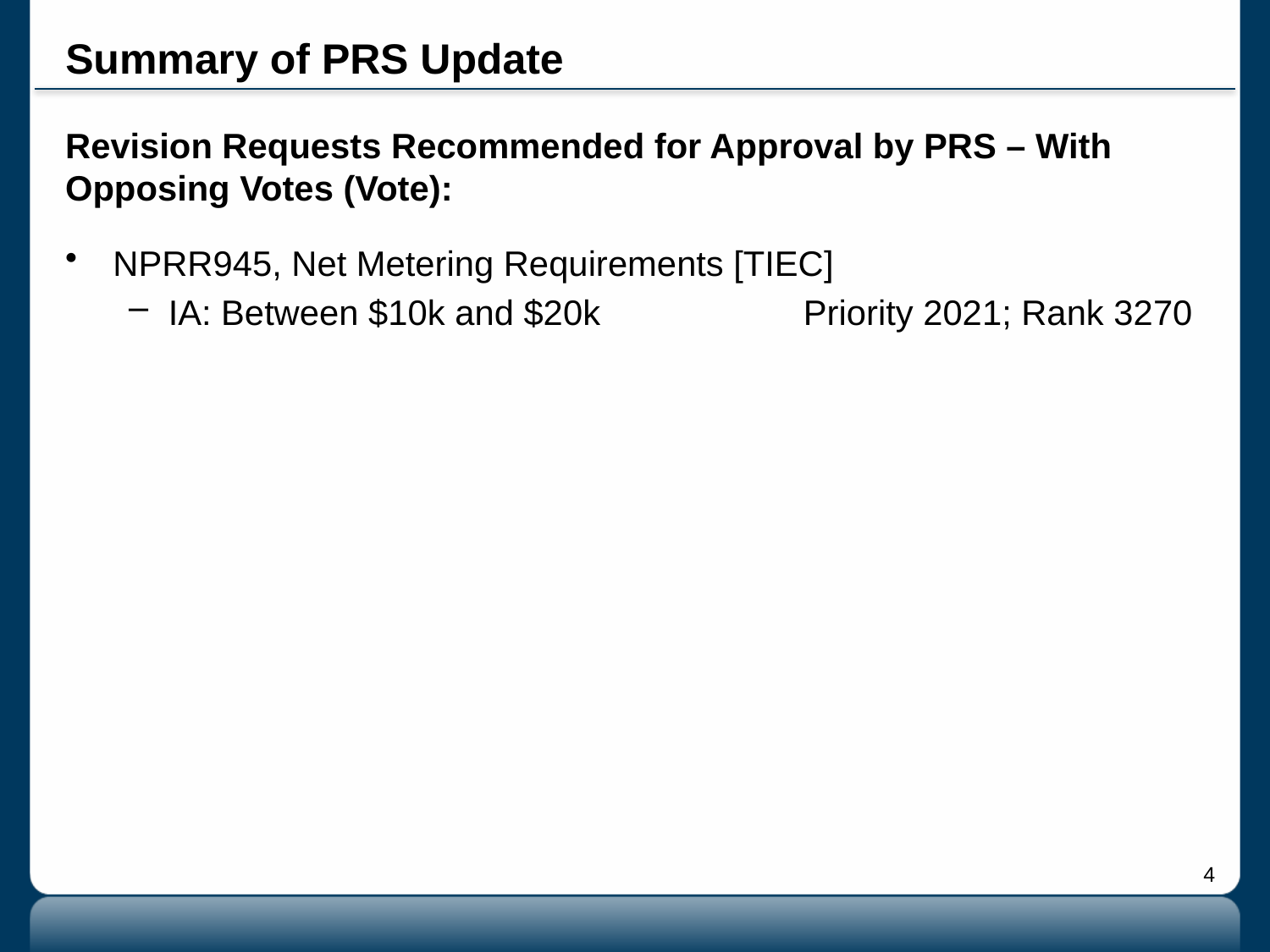

# Summary of PRS Update
Revision Requests Recommended for Approval by PRS – With Opposing Votes (Vote):

NPRR945, Net Metering Requirements [TIEC]
IA: Between $10k and $20k		Priority 2021; Rank 3270